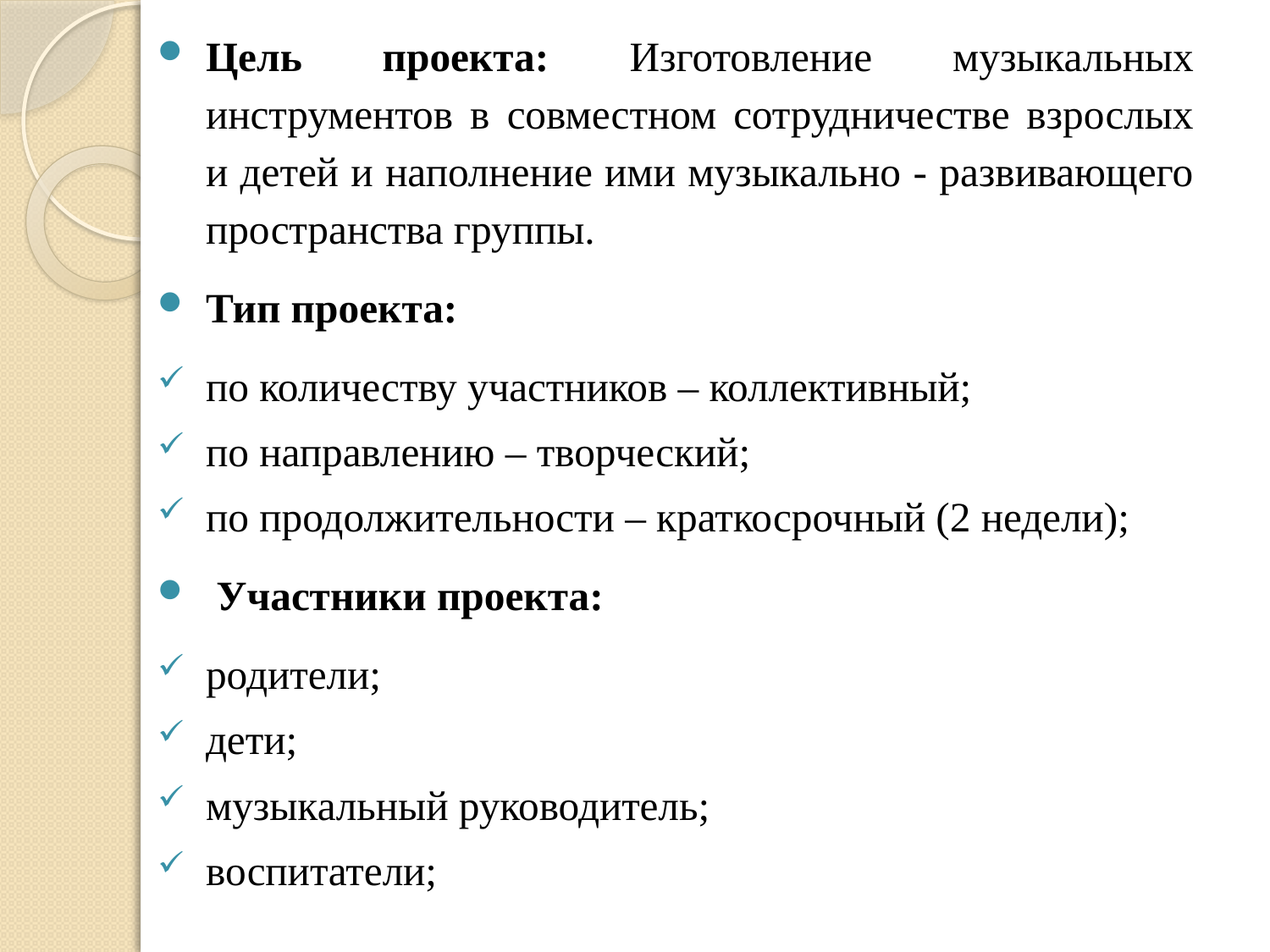

#
Цель проекта: Изготовление музыкальных инструментов в совместном сотрудничестве взрослых и детей и наполнение ими музыкально - развивающего пространства группы.
Тип проекта:
по количеству участников – коллективный;
по направлению – творческий;
по продолжительности – краткосрочный (2 недели);
 Участники проекта:
родители;
дети;
музыкальный руководитель;
воспитатели;